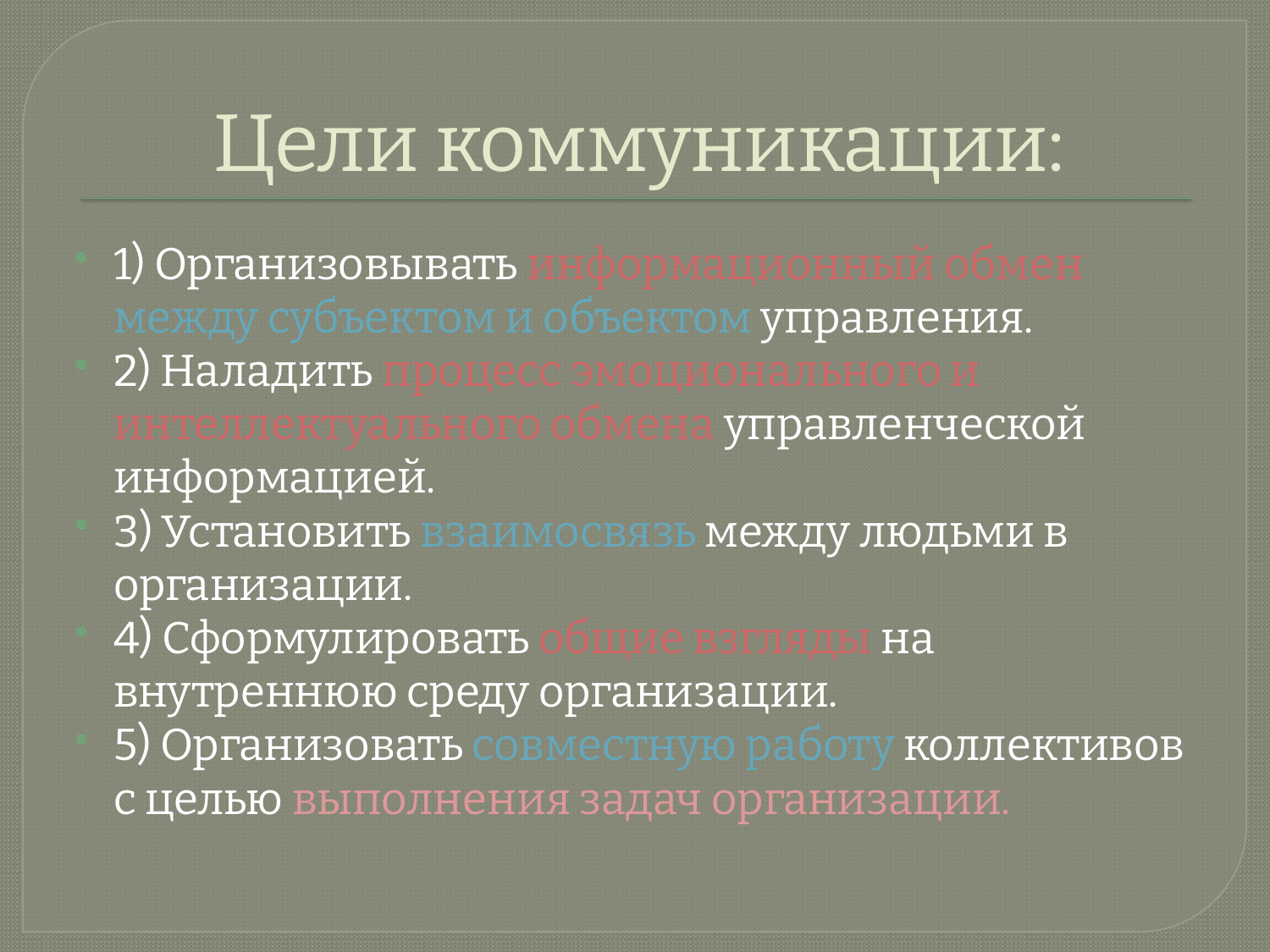

# Цели коммуникации:
1) Организовывать информационный обмен между субъектом и объектом управления.
2) Наладить процесс эмоционального и интеллектуального обмена управленческой информацией.
3) Установить взаимосвязь между людьми в организации.
4) Сформулировать общие взгляды на внутреннюю среду организации.
5) Организовать совместную работу коллективов с целью выполнения задач организации.